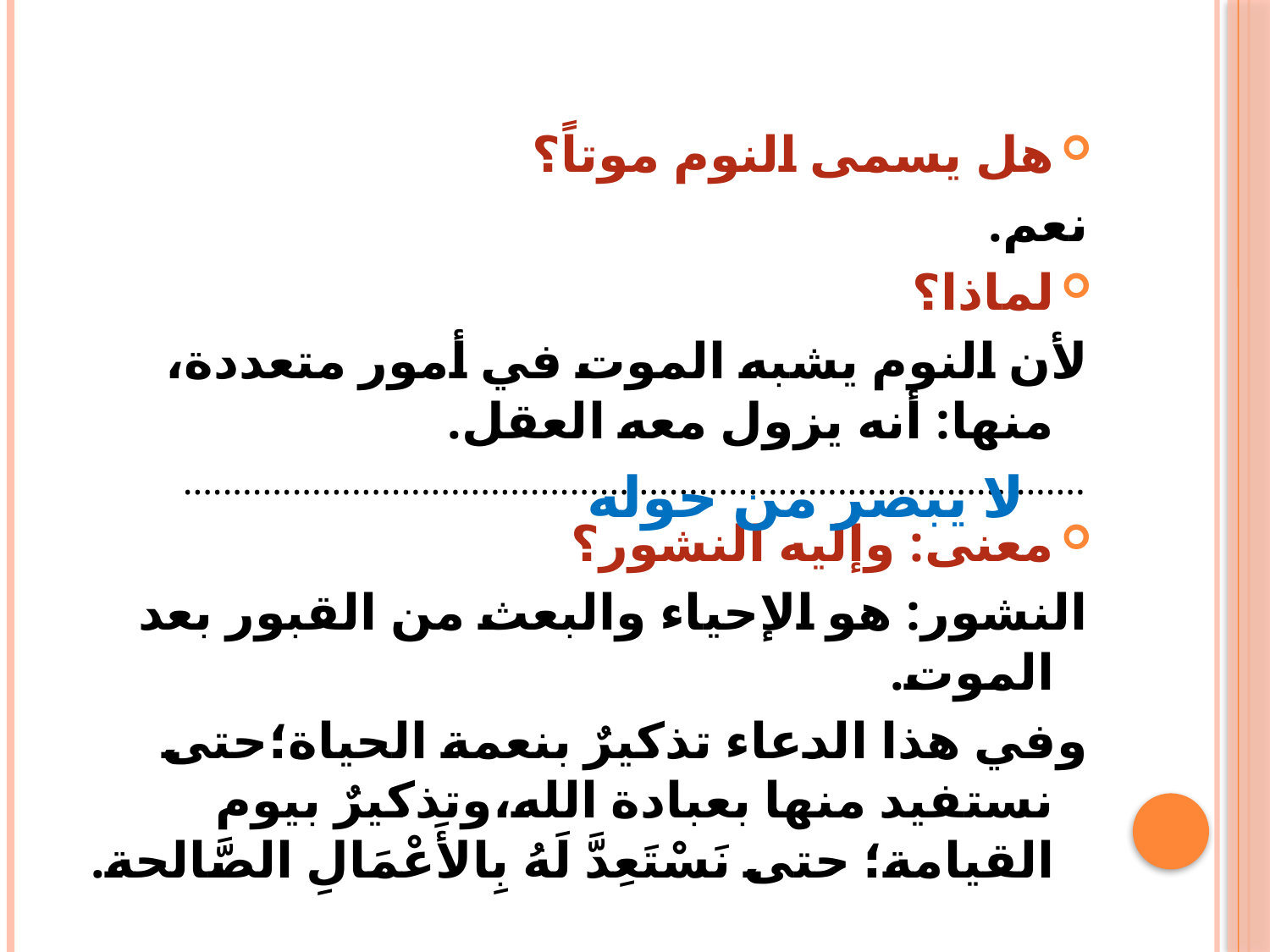

هل يسمى النوم موتاً؟
نعم.
لماذا؟
لأن النوم يشبه الموت في أمور متعددة، منها: أنه يزول معه العقل.
...........................................................................................
معنى: وإليه النشور؟
النشور: هو الإحياء والبعث من القبور بعد الموت.
وفي هذا الدعاء تذكيرٌ بنعمة الحياة؛حتى نستفيد منها بعبادة الله،وتذكيرٌ بيوم القيامة؛ حتى نَسْتَعِدَّ لَهُ بِالأَعْمَالِ الصَّالحة.
لا يبصر من حوله